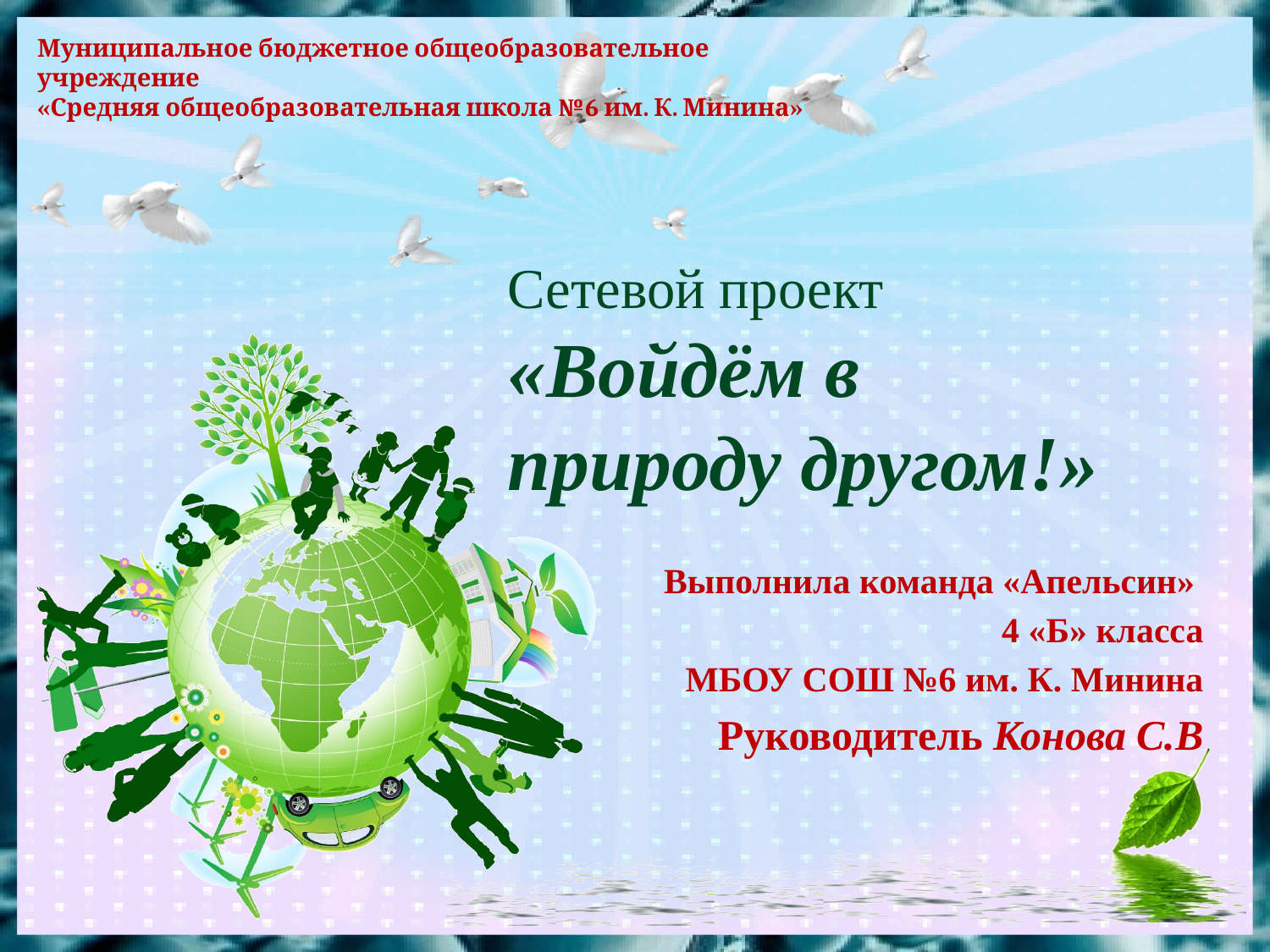

Муниципальное бюджетное общеобразовательное учреждение
«Средняя общеобразовательная школа №6 им. К. Минина»
Сетевой проект
«Войдём в природу другом!»
Выполнила команда «Апельсин»
4 «Б» класса
МБОУ СОШ №6 им. К. Минина
Руководитель Конова С.В